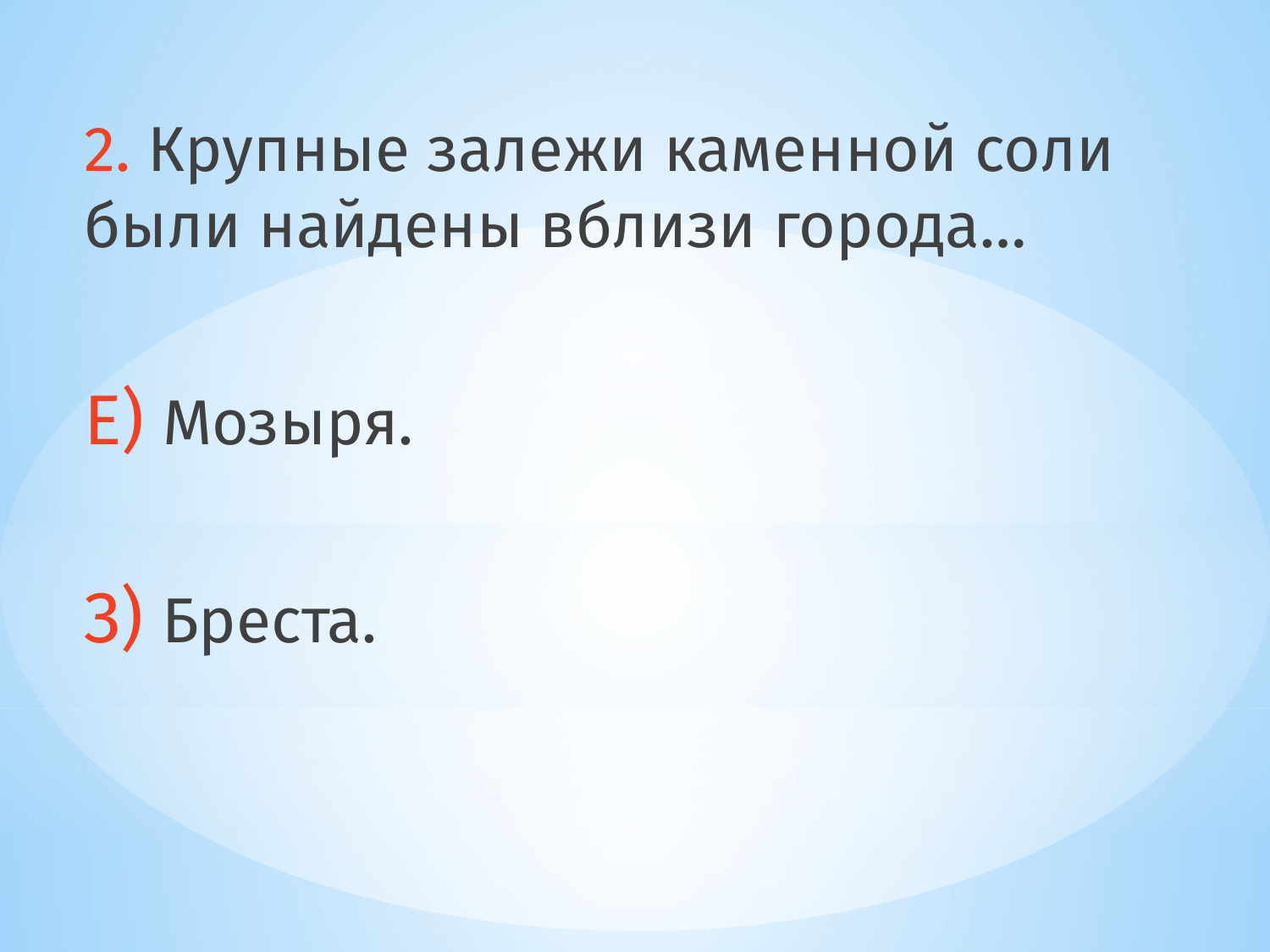

2. Крупные залежи каменной соли были найдены вблизи города…

Е) Мозыря.

З) Бреста.
#